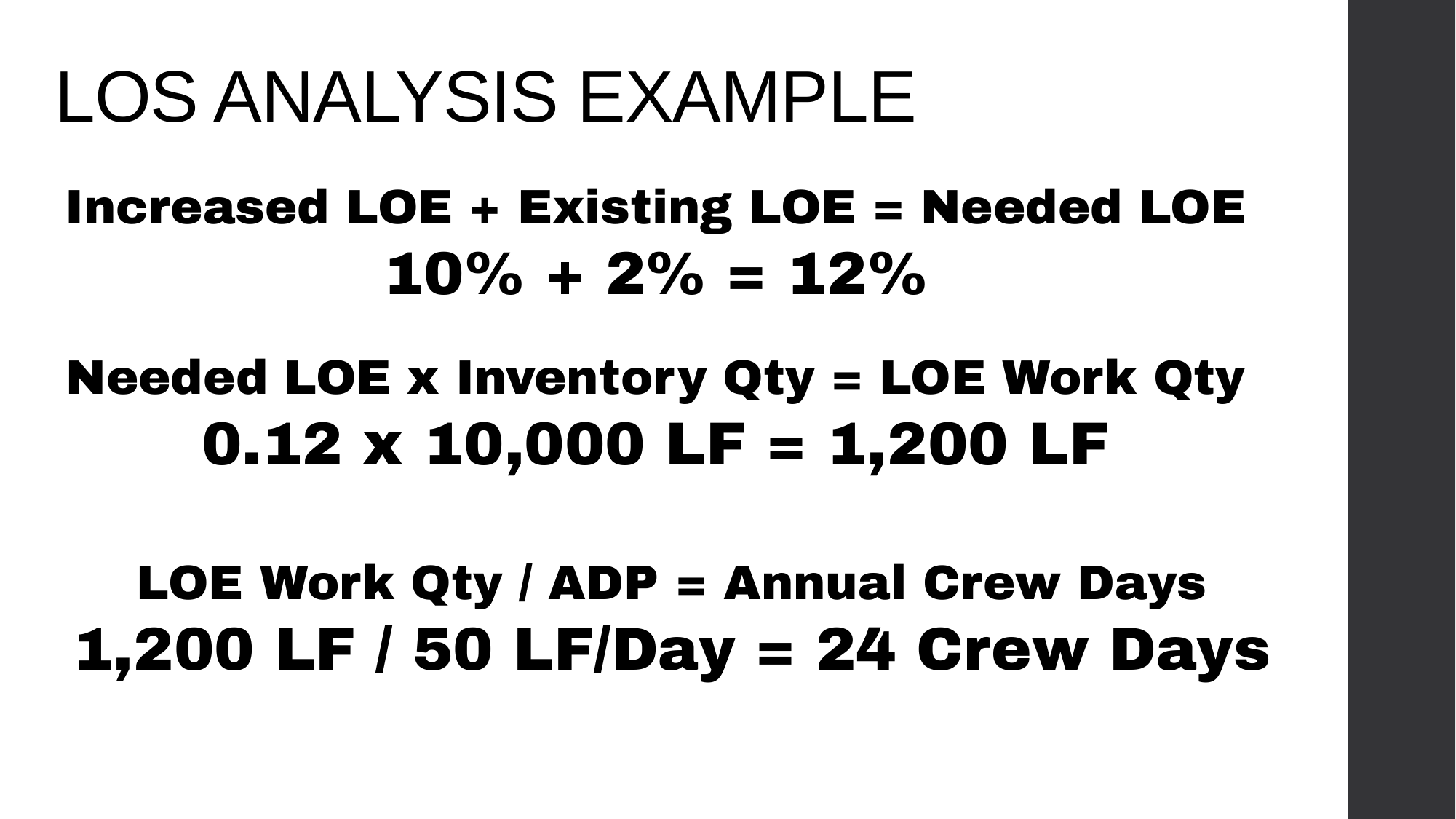

LOS ANALYSIS EXAMPLE
Increased LOE + Existing LOE = Needed LOE
10% + 2% = 12%
Needed LOE x Inventory Qty = LOE Work Qty
0.12 x 10,000 LF = 1,200 LF
LOE Work Qty / ADP = Annual Crew Days
1,200 LF / 50 LF/Day = 24 Crew Days